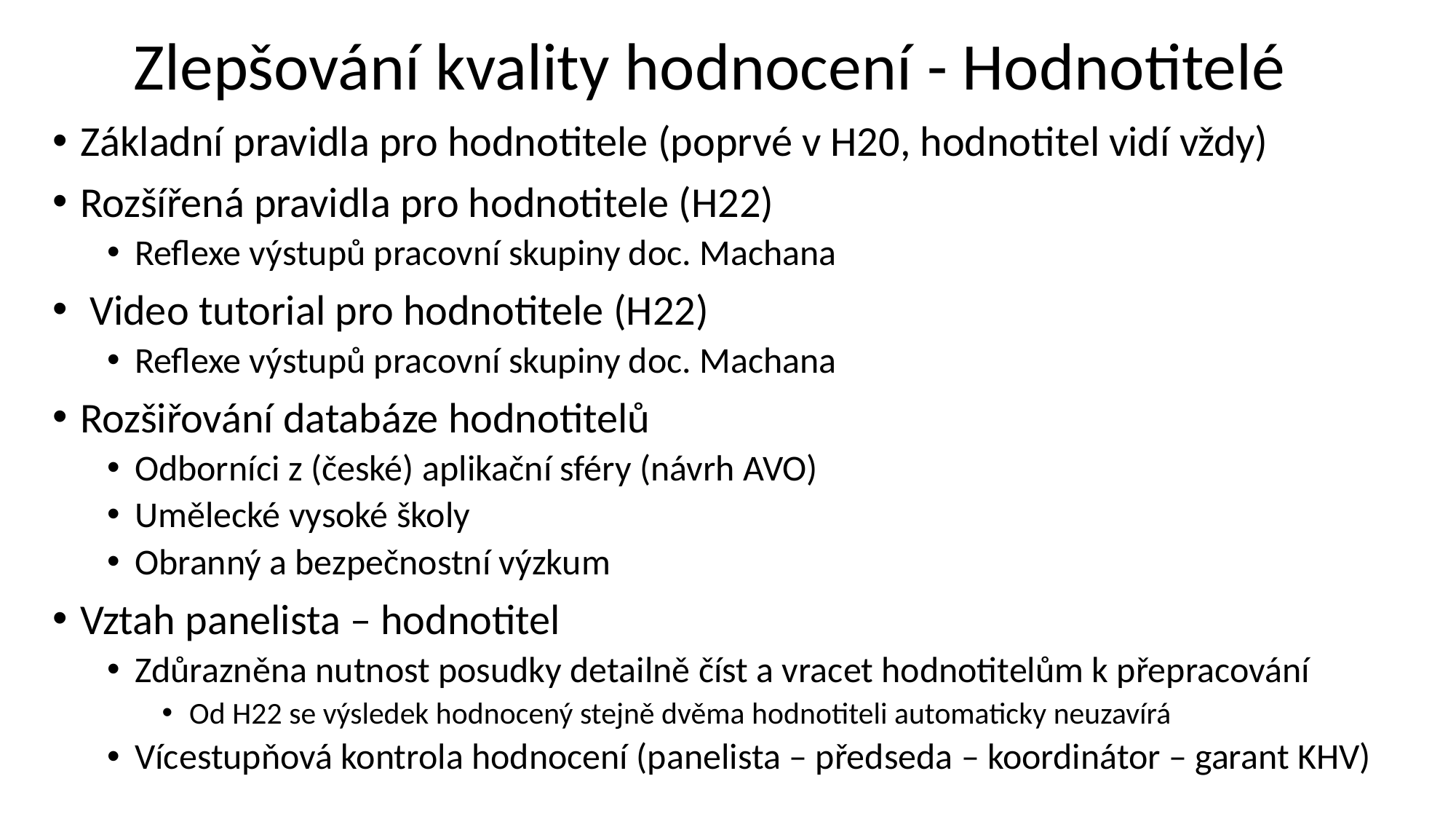

# Zlepšování kvality hodnocení - Hodnotitelé
Základní pravidla pro hodnotitele (poprvé v H20, hodnotitel vidí vždy)
Rozšířená pravidla pro hodnotitele (H22)
Reflexe výstupů pracovní skupiny doc. Machana
 Video tutorial pro hodnotitele (H22)
Reflexe výstupů pracovní skupiny doc. Machana
Rozšiřování databáze hodnotitelů
Odborníci z (české) aplikační sféry (návrh AVO)
Umělecké vysoké školy
Obranný a bezpečnostní výzkum
Vztah panelista – hodnotitel
Zdůrazněna nutnost posudky detailně číst a vracet hodnotitelům k přepracování
Od H22 se výsledek hodnocený stejně dvěma hodnotiteli automaticky neuzavírá
Vícestupňová kontrola hodnocení (panelista – předseda – koordinátor – garant KHV)